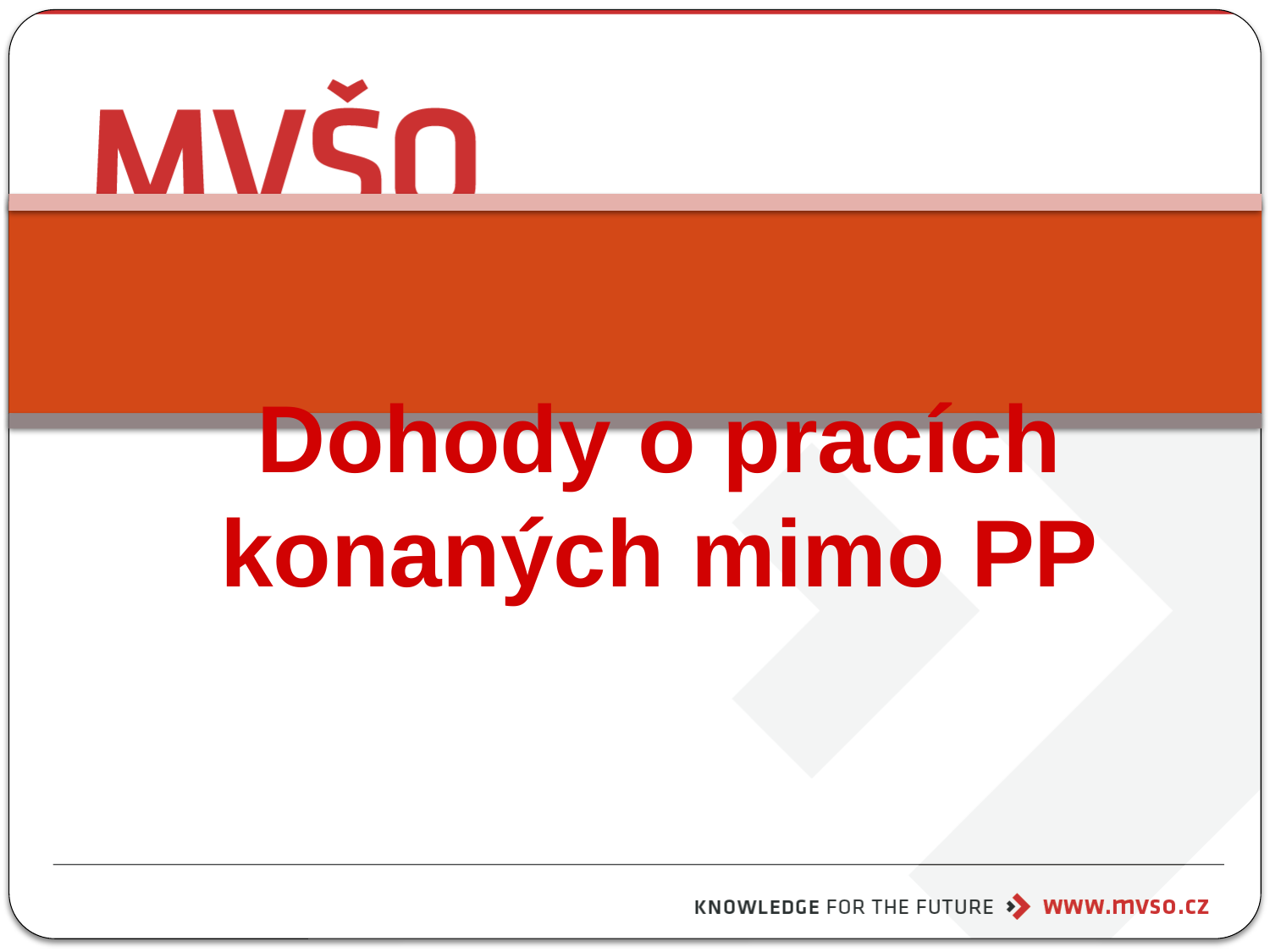

# Dohody o pracích konaných mimo PP